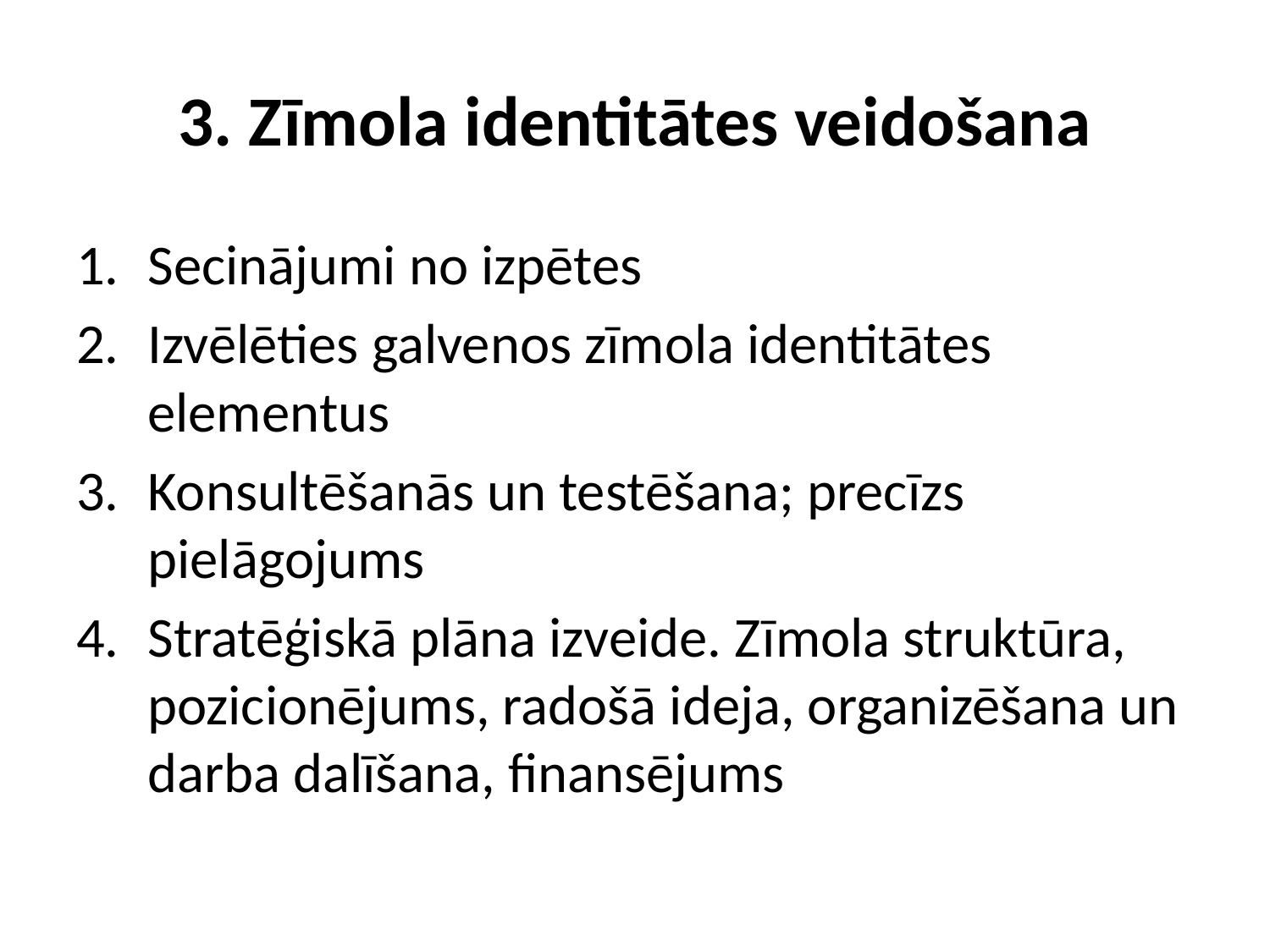

# 3. Zīmola identitātes veidošana
Secinājumi no izpētes
Izvēlēties galvenos zīmola identitātes elementus
Konsultēšanās un testēšana; precīzs pielāgojums
Stratēģiskā plāna izveide. Zīmola struktūra, pozicionējums, radošā ideja, organizēšana un darba dalīšana, finansējums